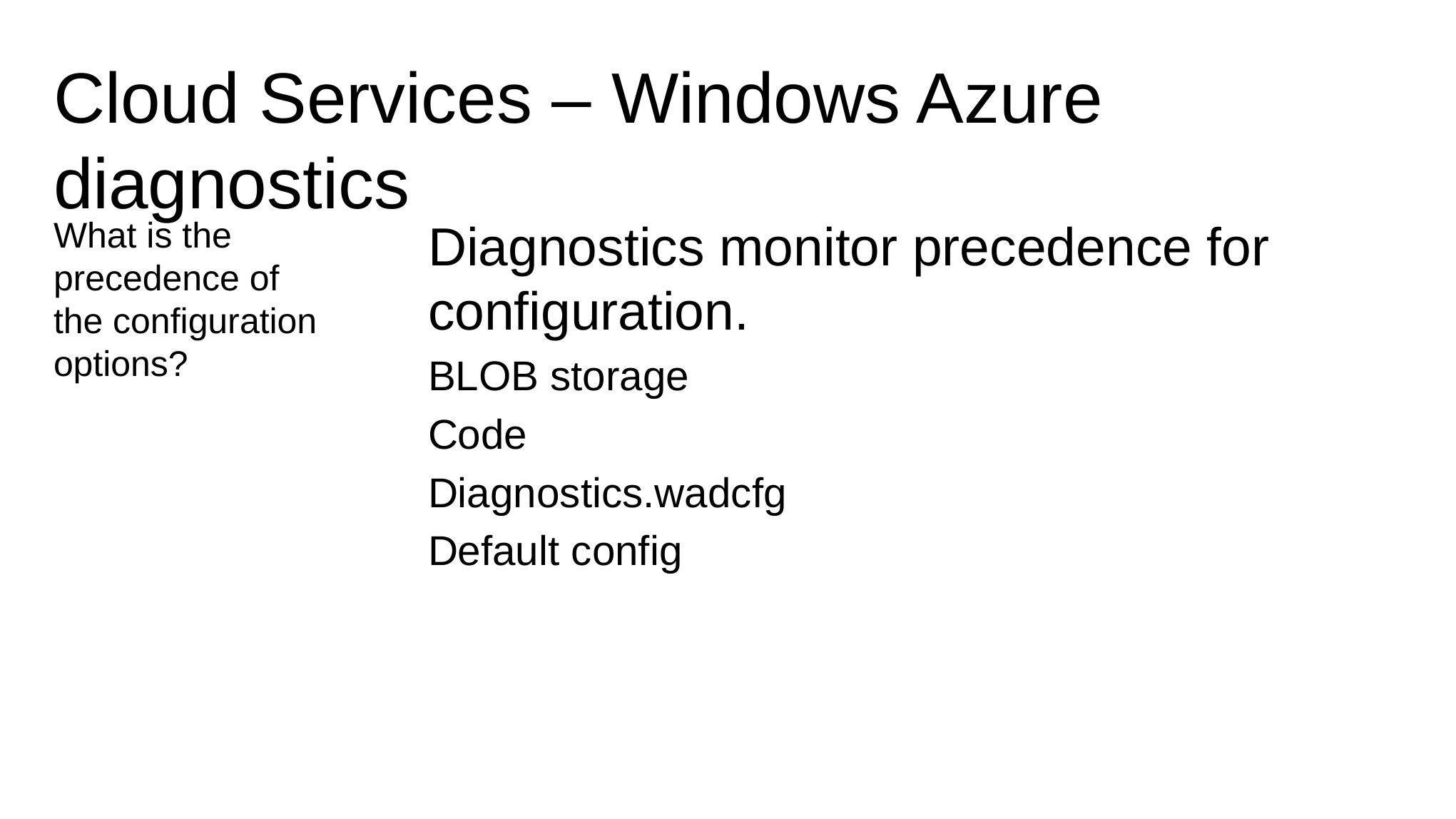

# Cloud Services – Windows Azure diagnostics
What is the precedence of the configuration options?
Diagnostics monitor precedence for configuration.
BLOB storage
Code
Diagnostics.wadcfg
Default config